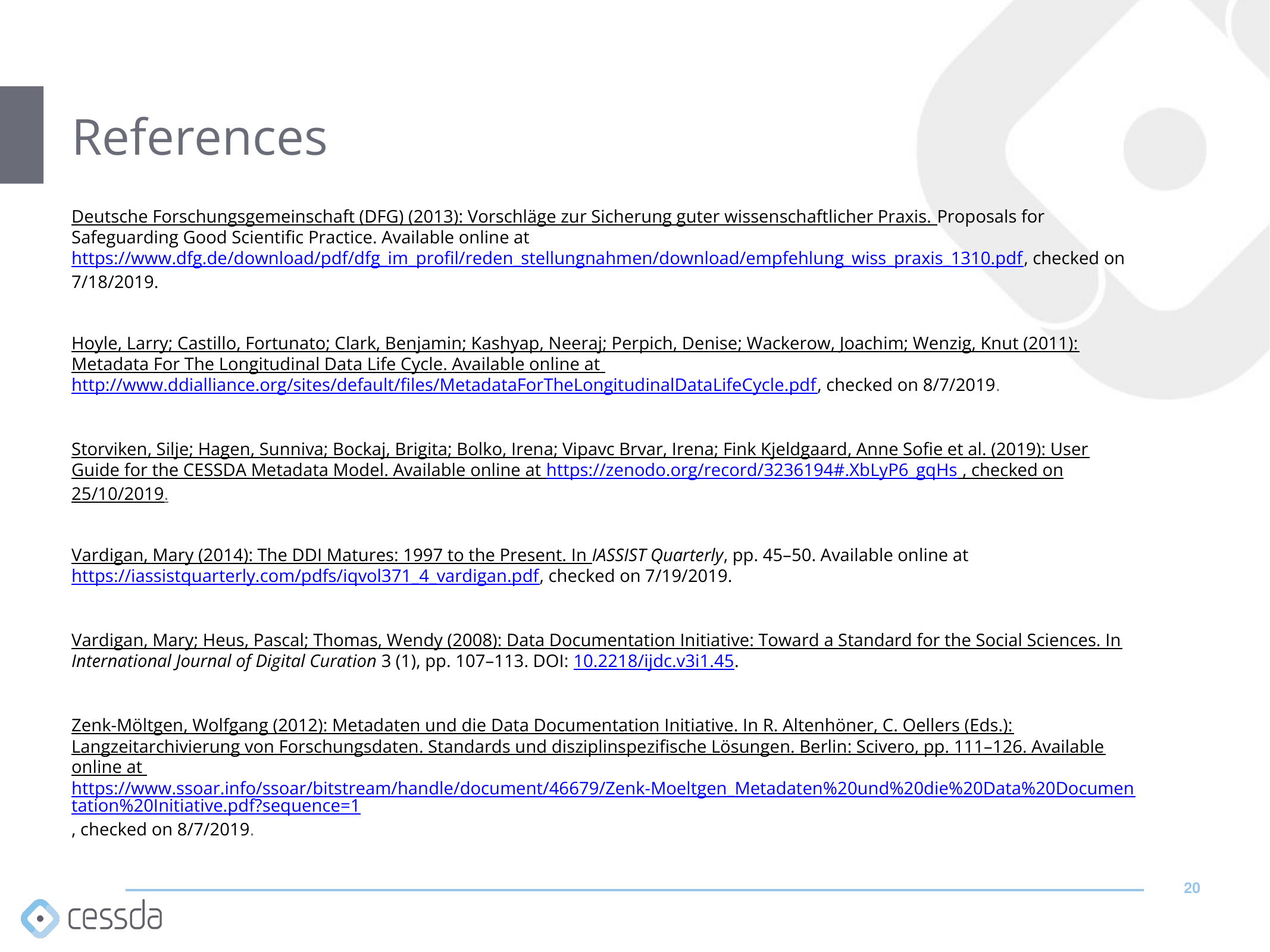

# References
Deutsche Forschungsgemeinschaft (DFG) (2013): Vorschläge zur Sicherung guter wissenschaftlicher Praxis. Proposals for Safeguarding Good Scientific Practice. Available online at https://www.dfg.de/download/pdf/dfg_im_profil/reden_stellungnahmen/download/empfehlung_wiss_praxis_1310.pdf, checked on 7/18/2019.
Hoyle, Larry; Castillo, Fortunato; Clark, Benjamin; Kashyap, Neeraj; Perpich, Denise; Wackerow, Joachim; Wenzig, Knut (2011): Metadata For The Longitudinal Data Life Cycle. Available online at http://www.ddialliance.org/sites/default/files/MetadataForTheLongitudinalDataLifeCycle.pdf, checked on 8/7/2019.
Storviken, Silje; Hagen, Sunniva; Bockaj, Brigita; Bolko, Irena; Vipavc Brvar, Irena; Fink Kjeldgaard, Anne Sofie et al. (2019): User Guide for the CESSDA Metadata Model. Available online at https://zenodo.org/record/3236194#.XbLyP6_gqHs , checked on 25/10/2019.
Vardigan, Mary (2014): The DDI Matures: 1997 to the Present. In IASSIST Quarterly, pp. 45–50. Available online at https://iassistquarterly.com/pdfs/iqvol371_4_vardigan.pdf, checked on 7/19/2019.
Vardigan, Mary; Heus, Pascal; Thomas, Wendy (2008): Data Documentation Initiative: Toward a Standard for the Social Sciences. In International Journal of Digital Curation 3 (1), pp. 107–113. DOI: 10.2218/ijdc.v3i1.45.
Zenk-Möltgen, Wolfgang (2012): Metadaten und die Data Documentation Initiative. In R. Altenhöner, C. Oellers (Eds.): Langzeitarchivierung von Forschungsdaten. Standards und disziplinspezifische Lösungen. Berlin: Scivero, pp. 111–126. Available online at https://www.ssoar.info/ssoar/bitstream/handle/document/46679/Zenk-Moeltgen_Metadaten%20und%20die%20Data%20Documentation%20Initiative.pdf?sequence=1, checked on 8/7/2019.

20